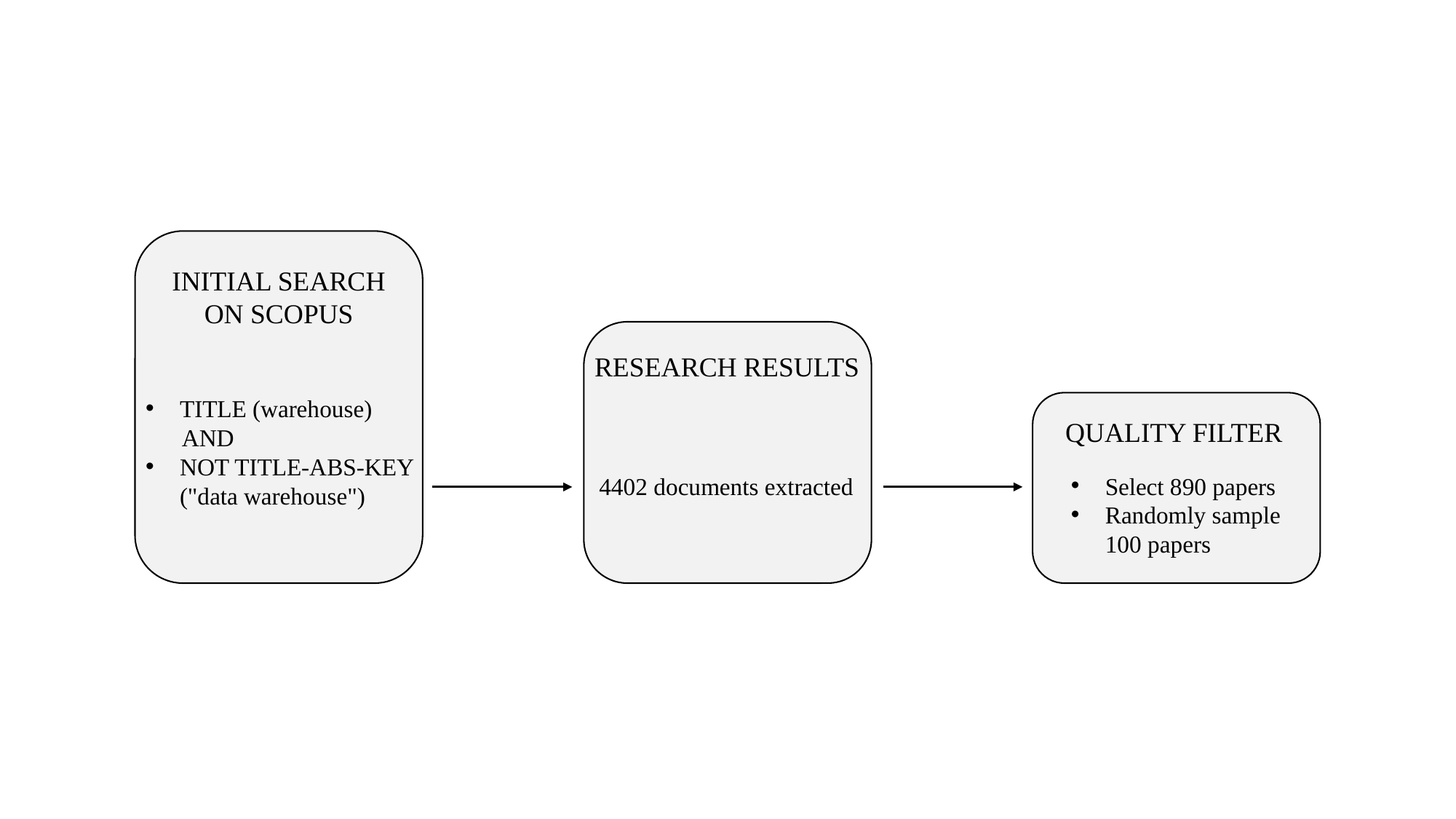

INITIAL SEARCH ON SCOPUS

RESEARCH RESULTS
TITLE (warehouse)
      AND
NOT TITLE-ABS-KEY ("data warehouse")

QUALITY FILTER
4402 documents extracted
Select 890 papers
Randomly sample 100 papers